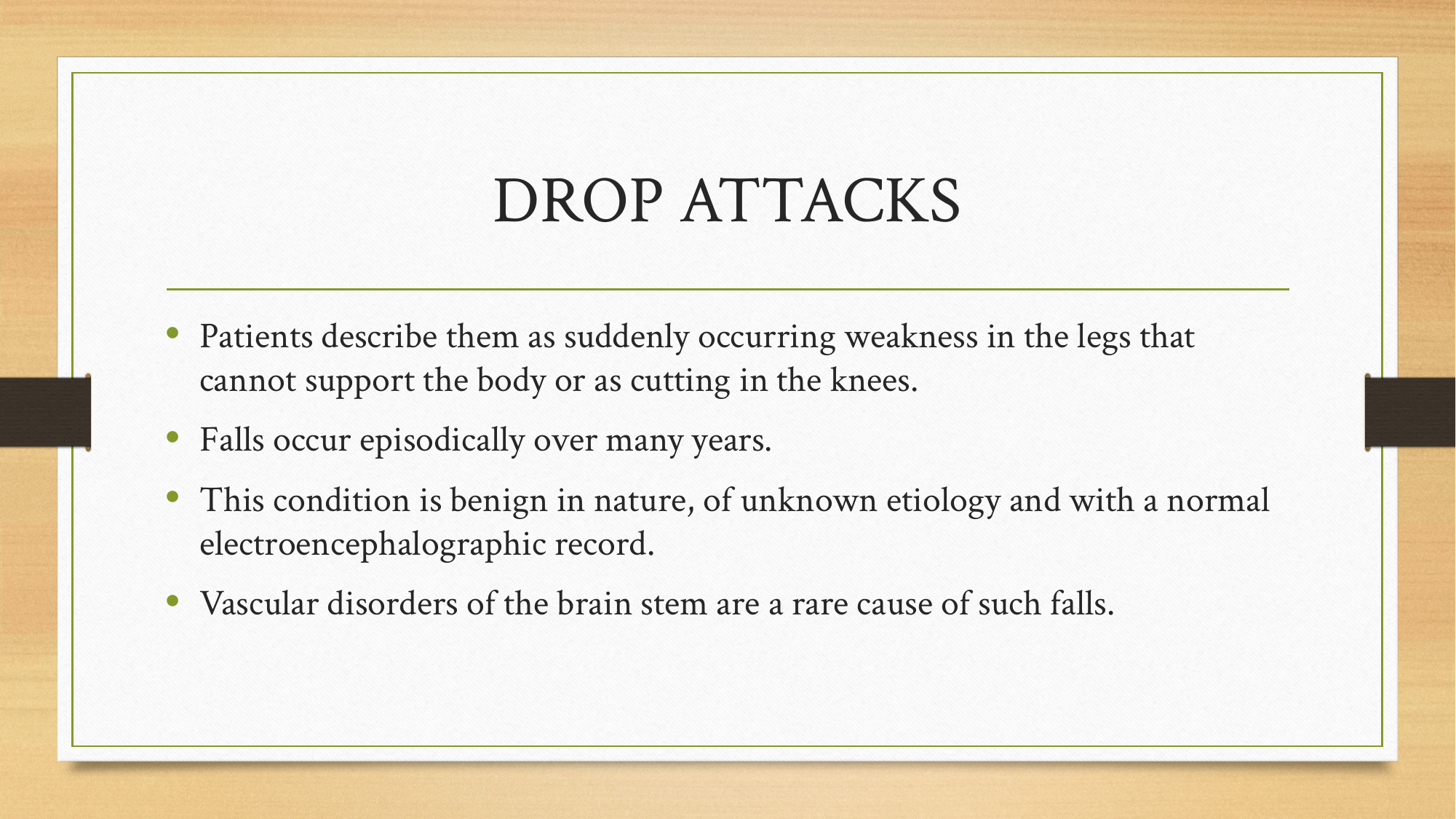

# DROP ATTACKS
Patients describe them as suddenly occurring weakness in the legs that cannot support the body or as cutting in the knees.
Falls occur episodically over many years.
This condition is benign in nature, of unknown etiology and with a normal electroencephalographic record.
Vascular disorders of the brain stem are a rare cause of such falls.